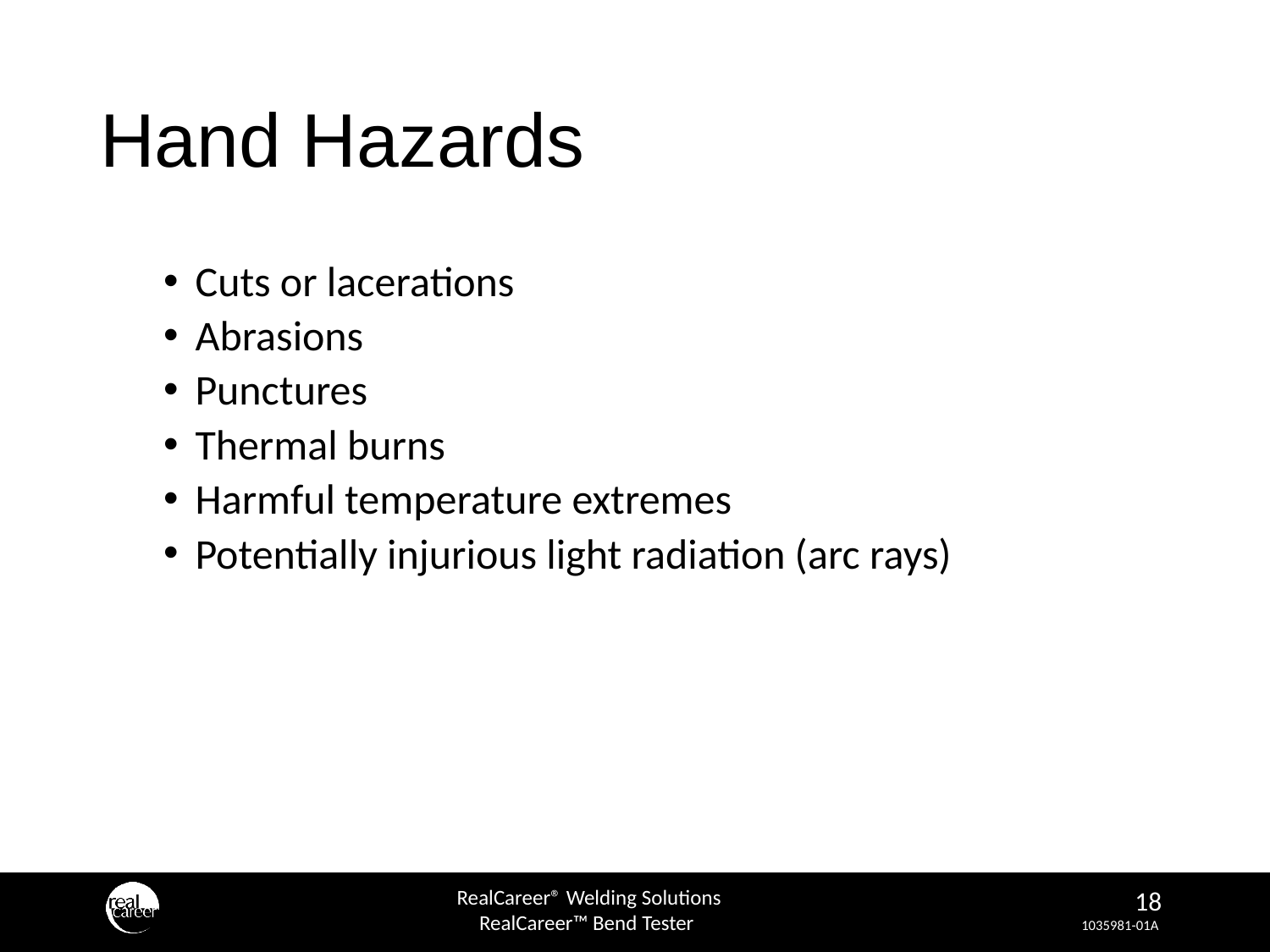

# Hand Hazards
Cuts or lacerations
Abrasions
Punctures
Thermal burns
Harmful temperature extremes
Potentially injurious light radiation (arc rays)
18